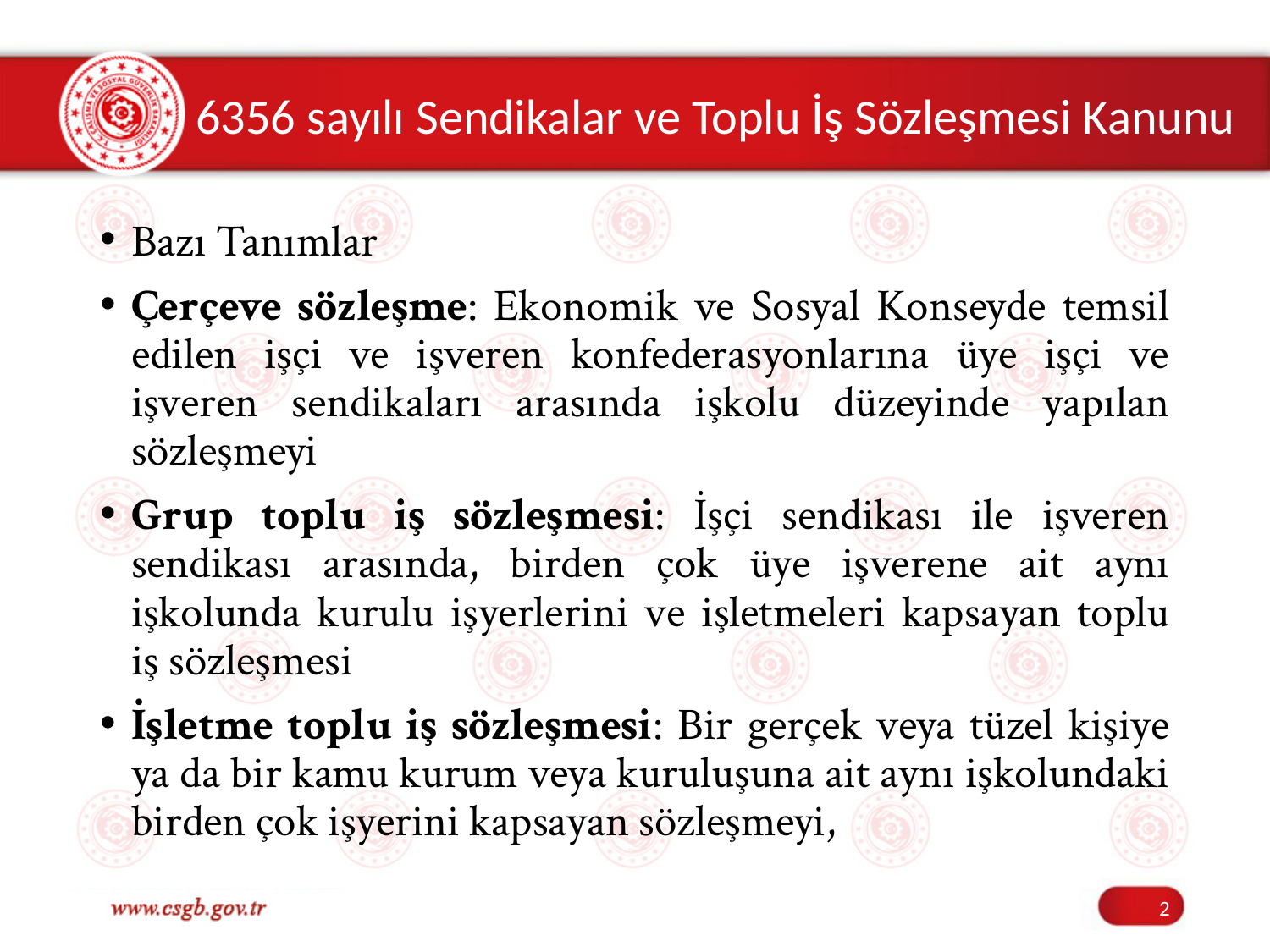

# 6356 sayılı Sendikalar ve Toplu İş Sözleşmesi Kanunu
Bazı Tanımlar
Çerçeve sözleşme: Ekonomik ve Sosyal Konseyde temsil edilen işçi ve işveren konfederasyonlarına üye işçi ve işveren sendikaları arasında işkolu düzeyinde yapılan sözleşmeyi
Grup toplu iş sözleşmesi: İşçi sendikası ile işveren sendikası arasında, birden çok üye işverene ait aynı işkolunda kurulu işyerlerini ve işletmeleri kapsayan toplu iş sözleşmesi
İşletme toplu iş sözleşmesi: Bir gerçek veya tüzel kişiye ya da bir kamu kurum veya kuruluşuna ait aynı işkolundaki birden çok işyerini kapsayan sözleşmeyi,

2